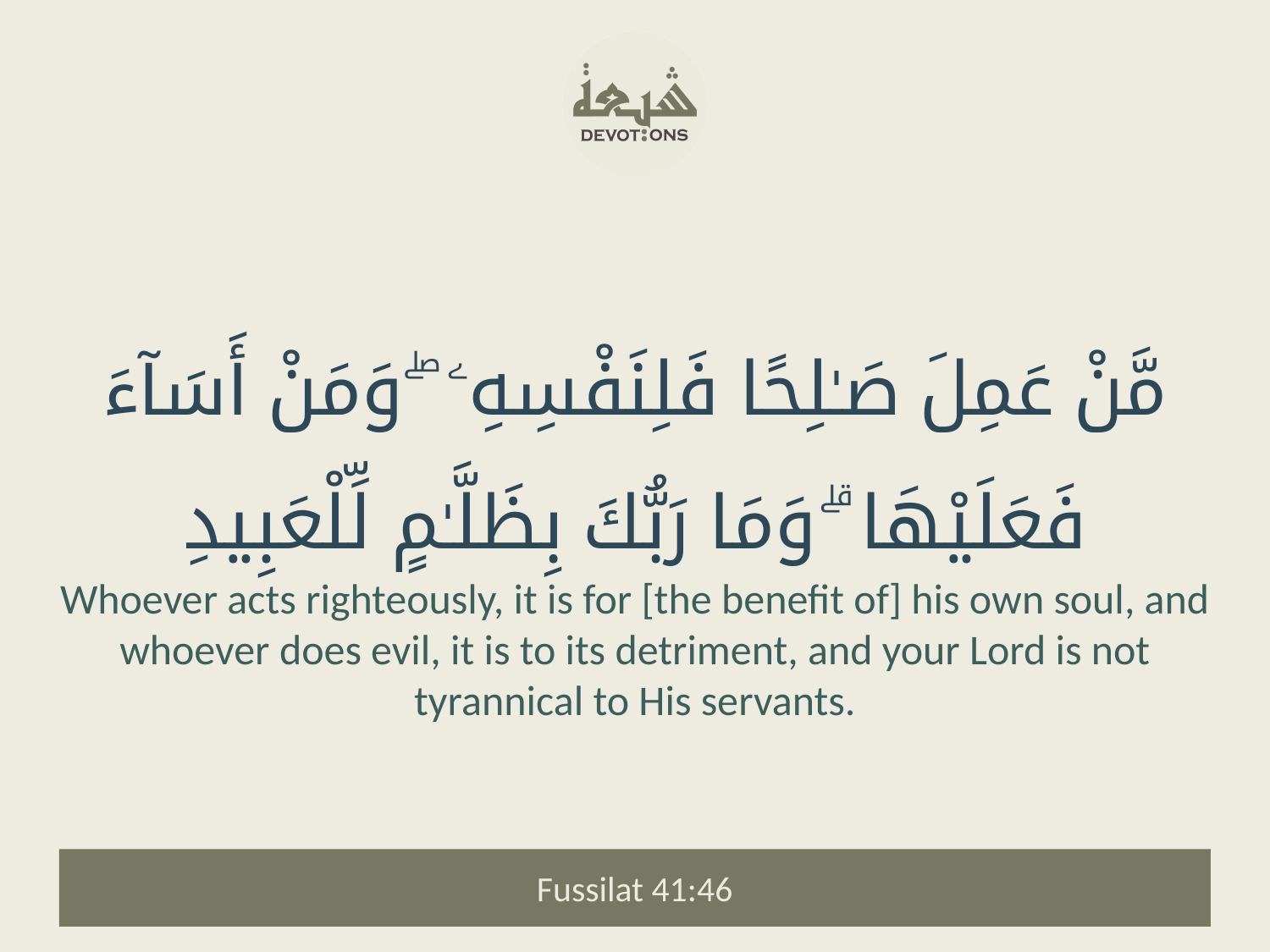

مَّنْ عَمِلَ صَـٰلِحًا فَلِنَفْسِهِۦ ۖ وَمَنْ أَسَآءَ فَعَلَيْهَا ۗ وَمَا رَبُّكَ بِظَلَّـٰمٍ لِّلْعَبِيدِ
Whoever acts righteously, it is for [the benefit of] his own soul, and whoever does evil, it is to its detriment, and your Lord is not tyrannical to His servants.
Fussilat 41:46